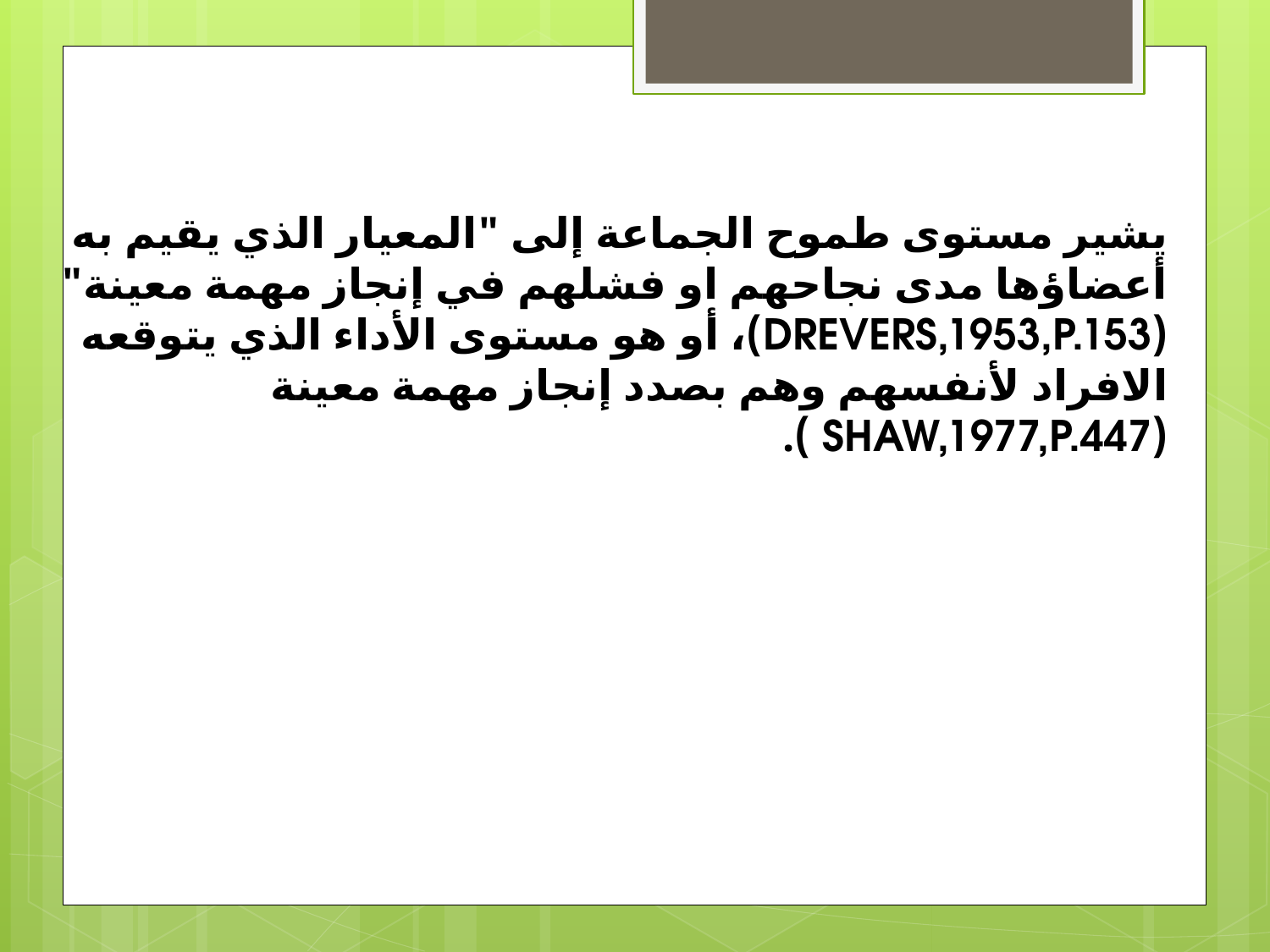

يشير مستوى طموح الجماعة إلى "المعيار الذي يقيم به أعضاؤها مدى نجاحهم او فشلهم في إنجاز مهمة معينة" (DREVERS,1953,P.153)، أو هو مستوى الأداء الذي يتوقعه الافراد لأنفسهم وهم بصدد إنجاز مهمة معينة (SHAW,1977,P.447 ).